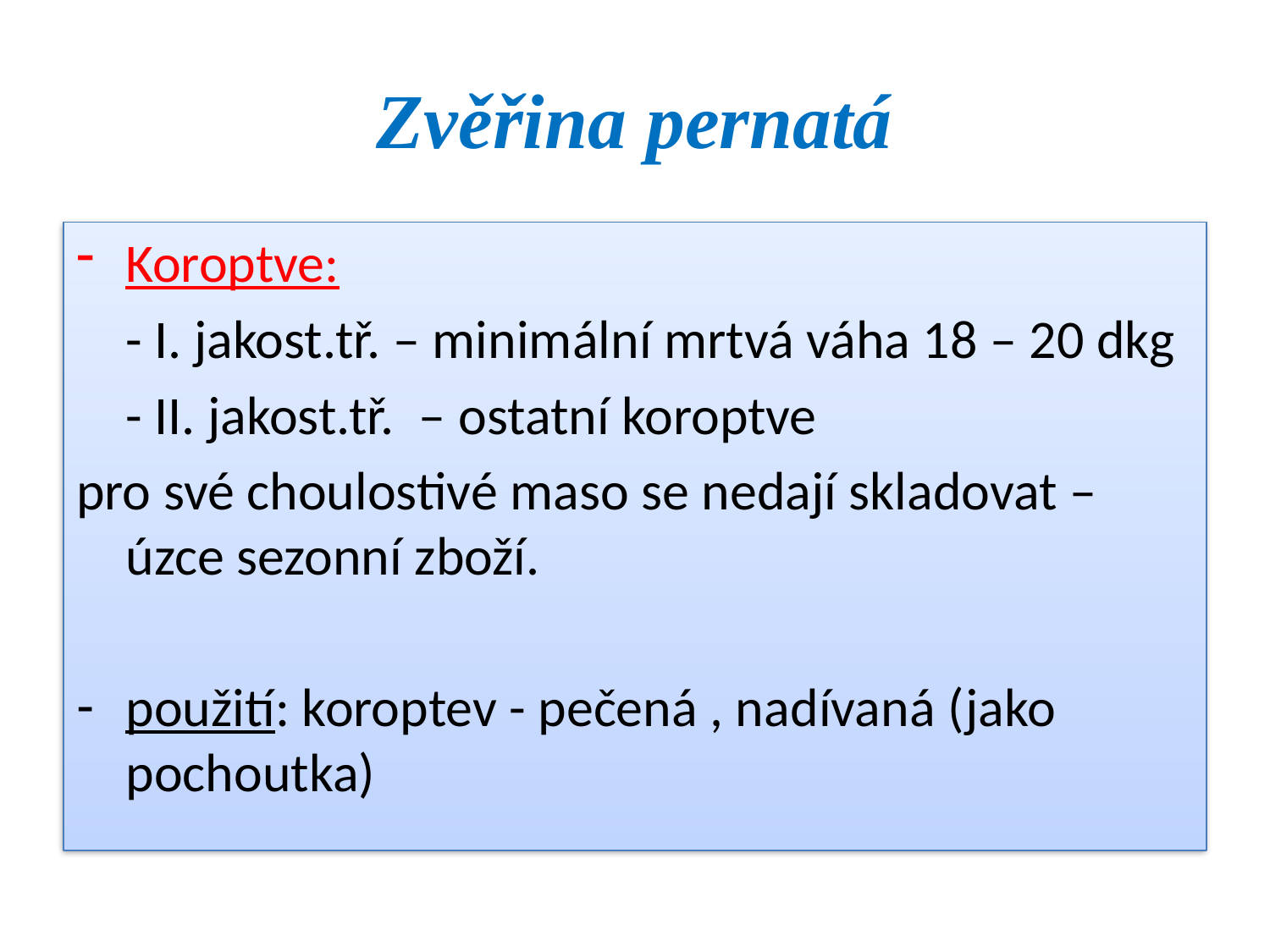

# Zvěřina pernatá
Koroptve:
	- I. jakost.tř. – minimální mrtvá váha 18 – 20 dkg
	- II. jakost.tř.  – ostatní koroptve
pro své choulostivé maso se nedají skladovat – úzce sezonní zboží.

použití: koroptev - pečená , nadívaná (jako pochoutka)